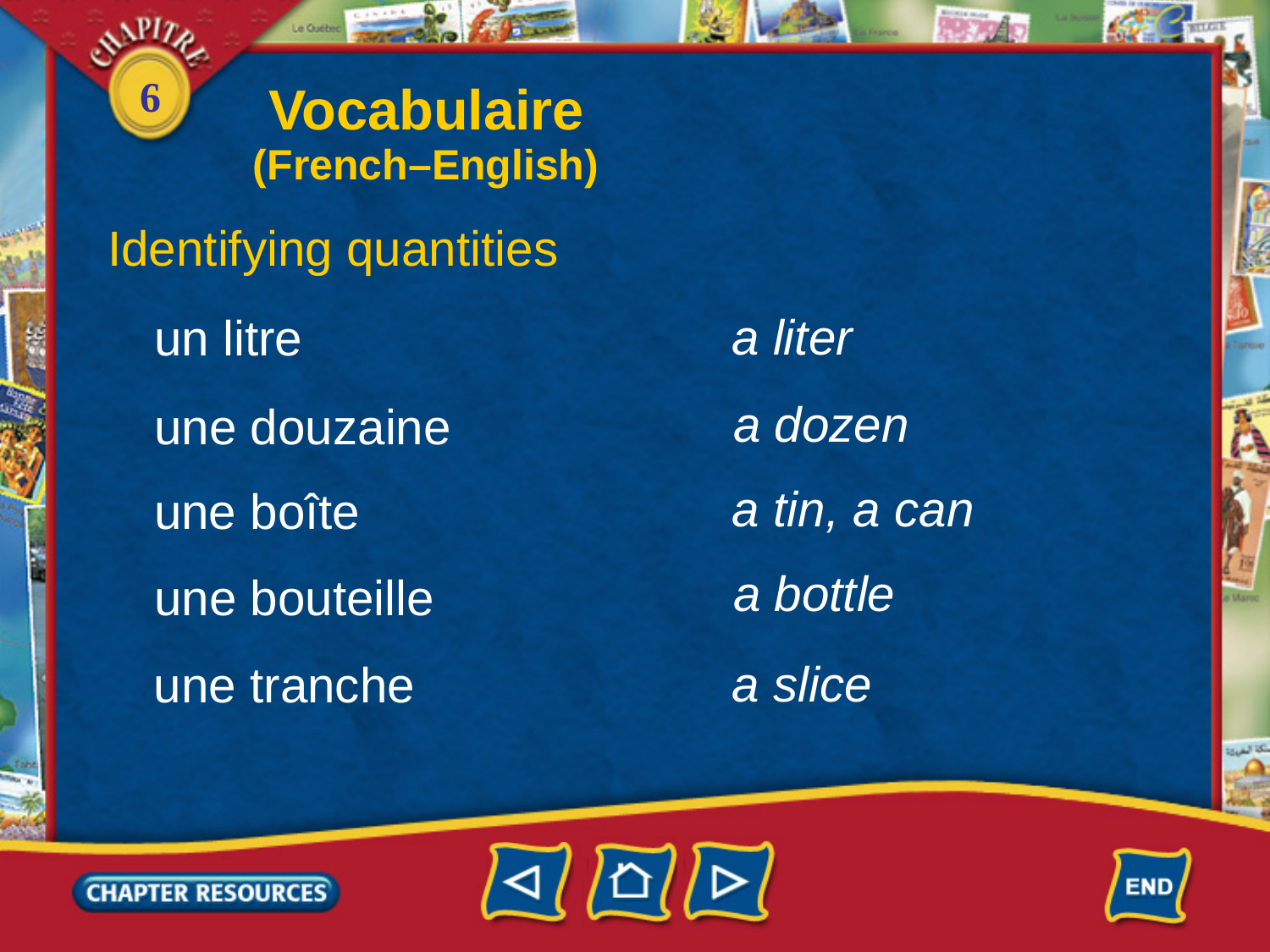

Vocabulaire
(French–English)
Identifying quantities
a liter
un litre
a dozen
une douzaine
a tin, a can
une boîte
a bottle
une bouteille
a slice
une tranche